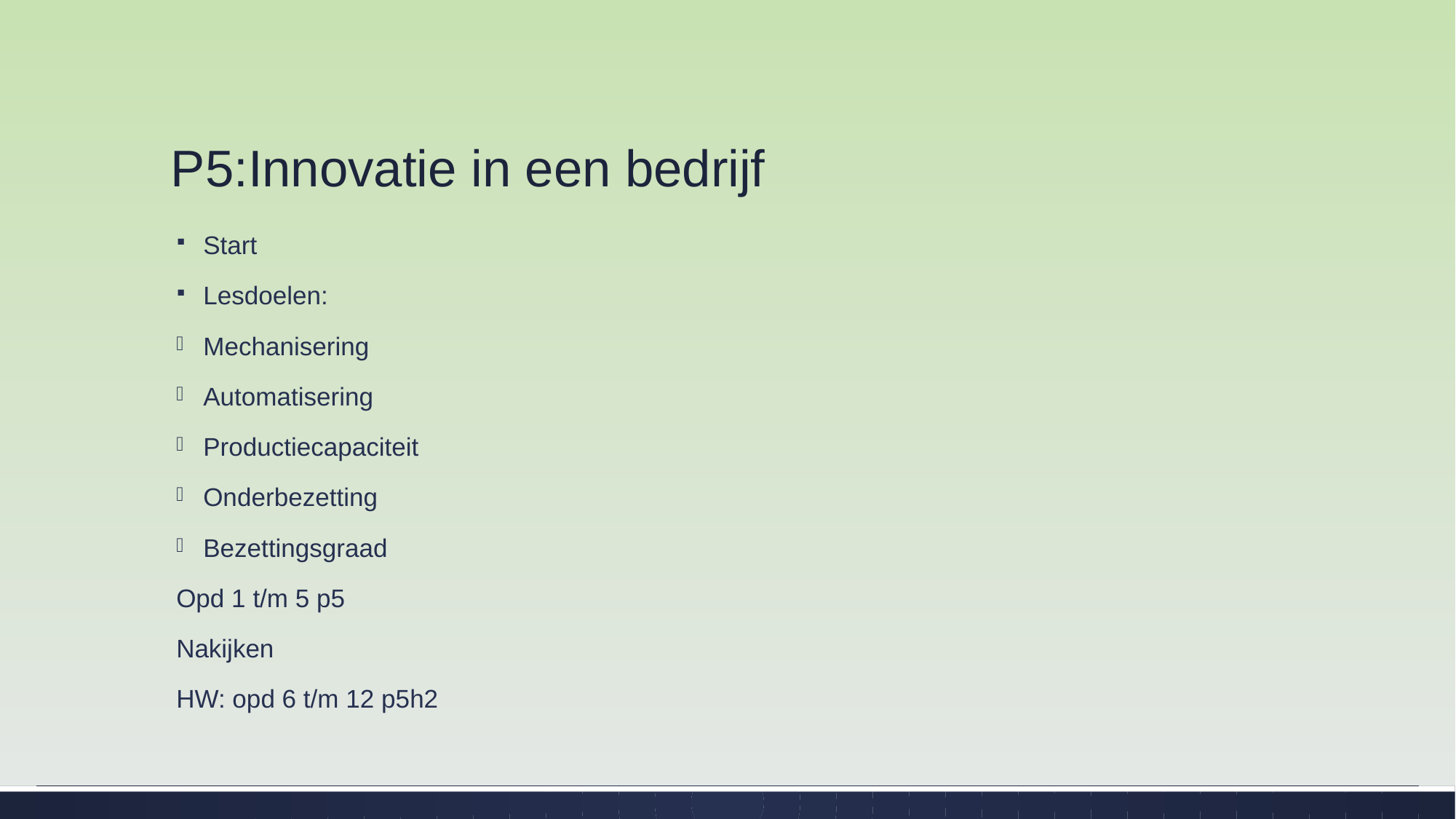

# P5:Innovatie in een bedrijf
Start
Lesdoelen:
Mechanisering
Automatisering
Productiecapaciteit
Onderbezetting
Bezettingsgraad
Opd 1 t/m 5 p5
Nakijken
HW: opd 6 t/m 12 p5h2